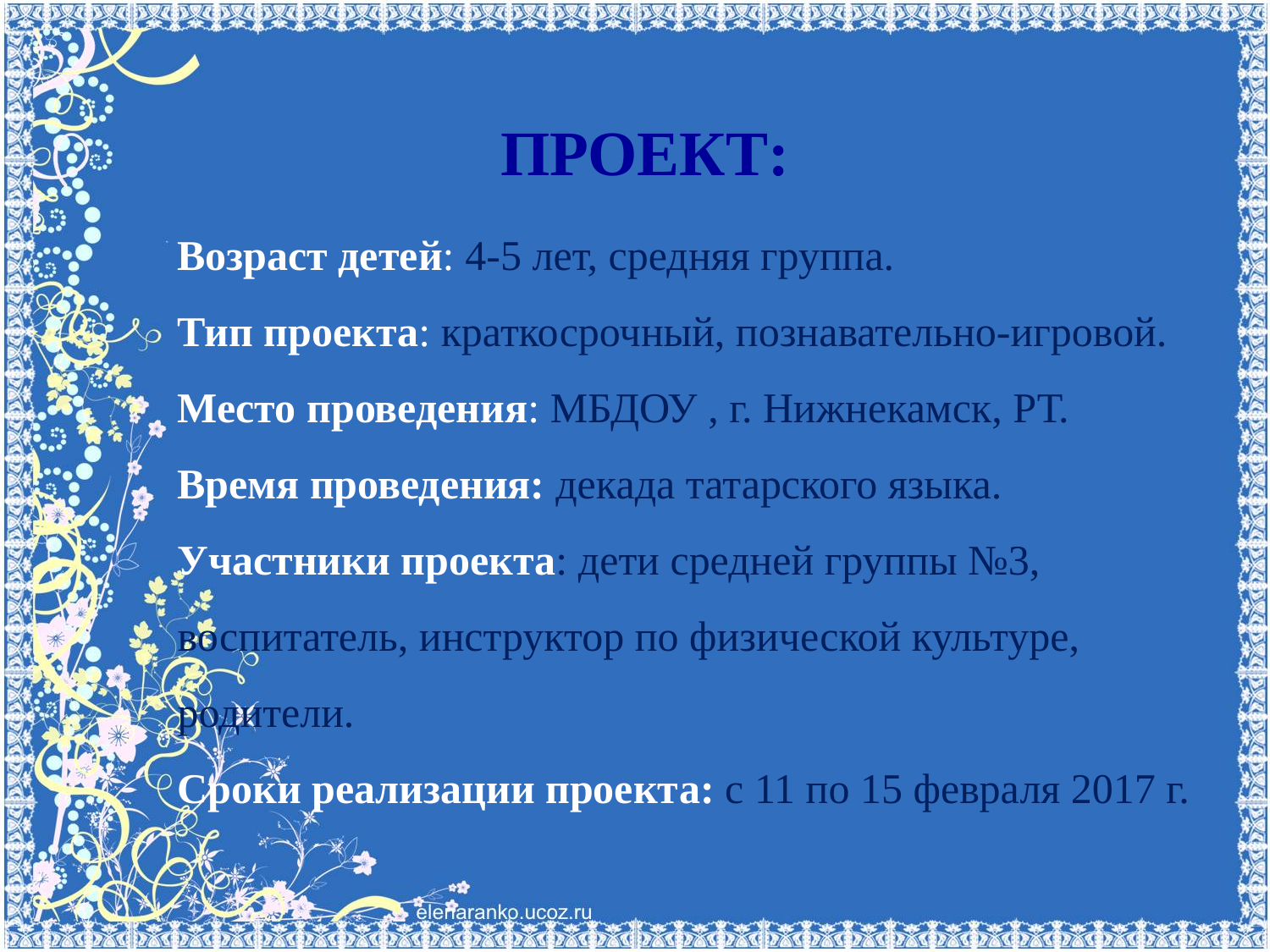

ПРОЕКТ:
Возраст детей: 4-5 лет, средняя группа.
Тип проекта: краткосрочный, познавательно-игровой.
Место проведения: МБДОУ , г. Нижнекамск, РТ.
Время проведения: декада татарского языка.
Участники проекта: дети средней группы №3, воспитатель, инструктор по физической культуре, родители.
Сроки реализации проекта: с 11 по 15 февраля 2017 г.